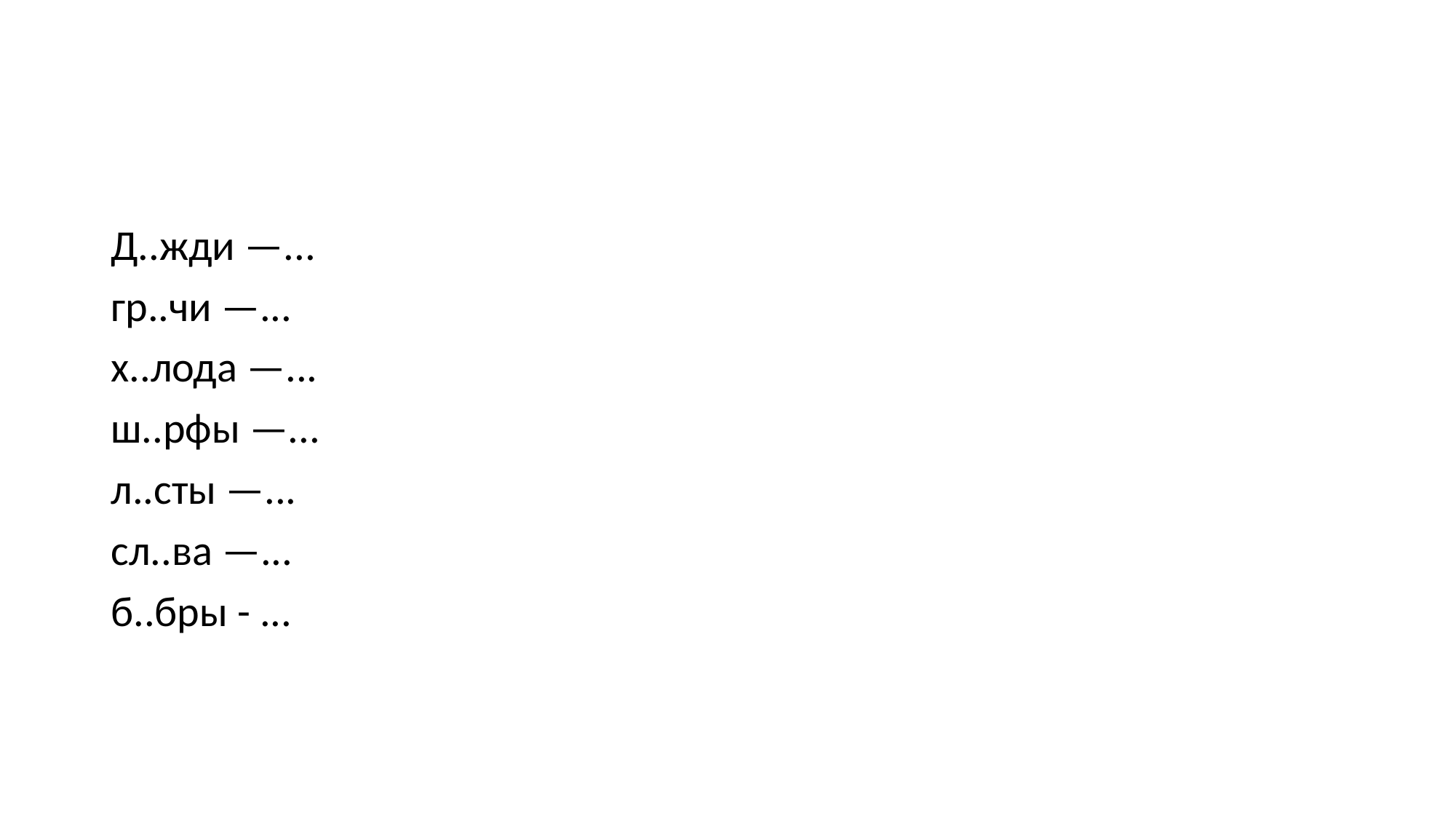

#
Д..жди —...
гр..чи —...
х..лода —...
ш..рфы —...
л..сты —...
сл..ва —...
б..бры - ...